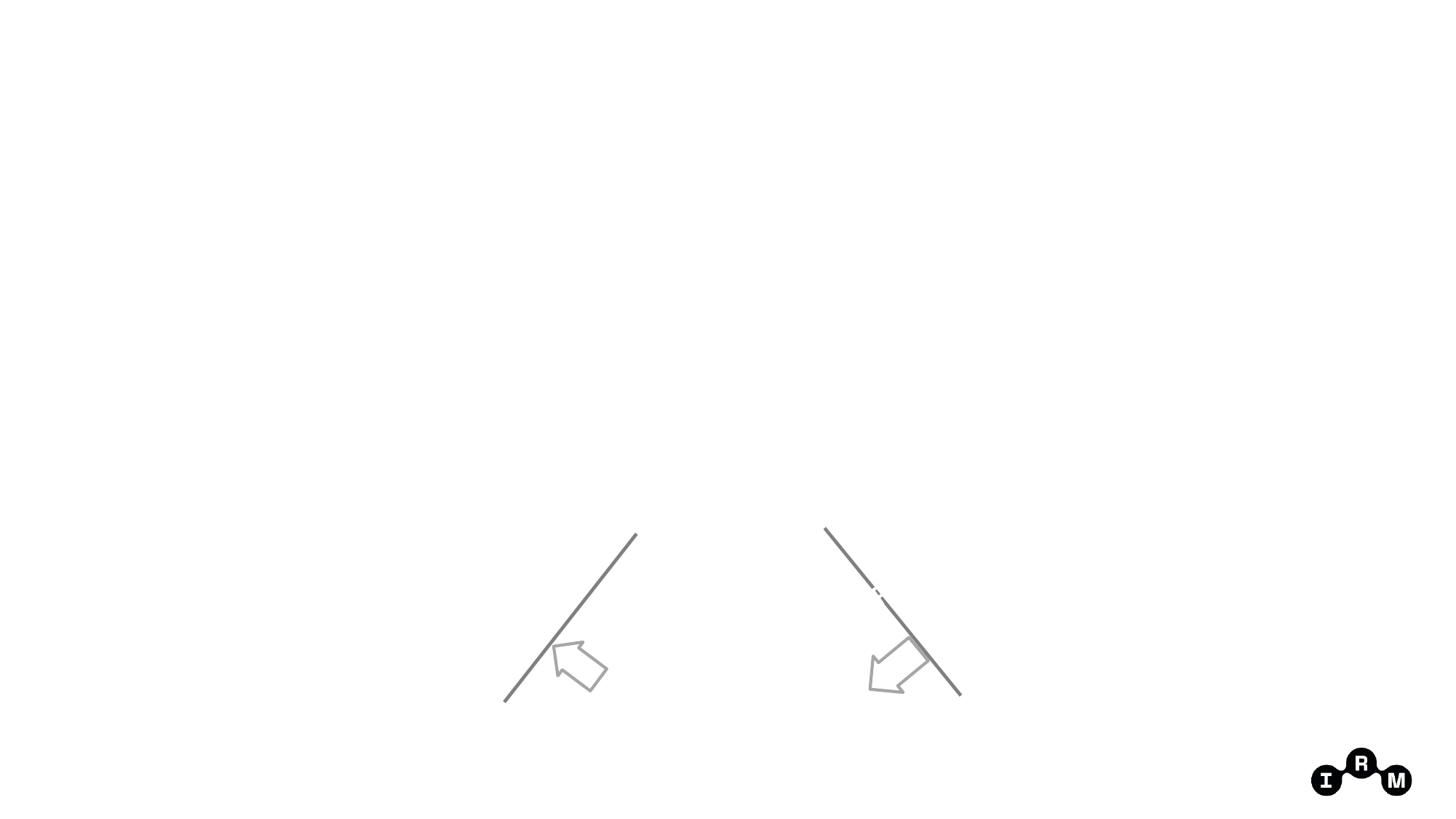

PROCESS5

PROCESS1

PROCESS 3

PROCESS 4

PROCESS2